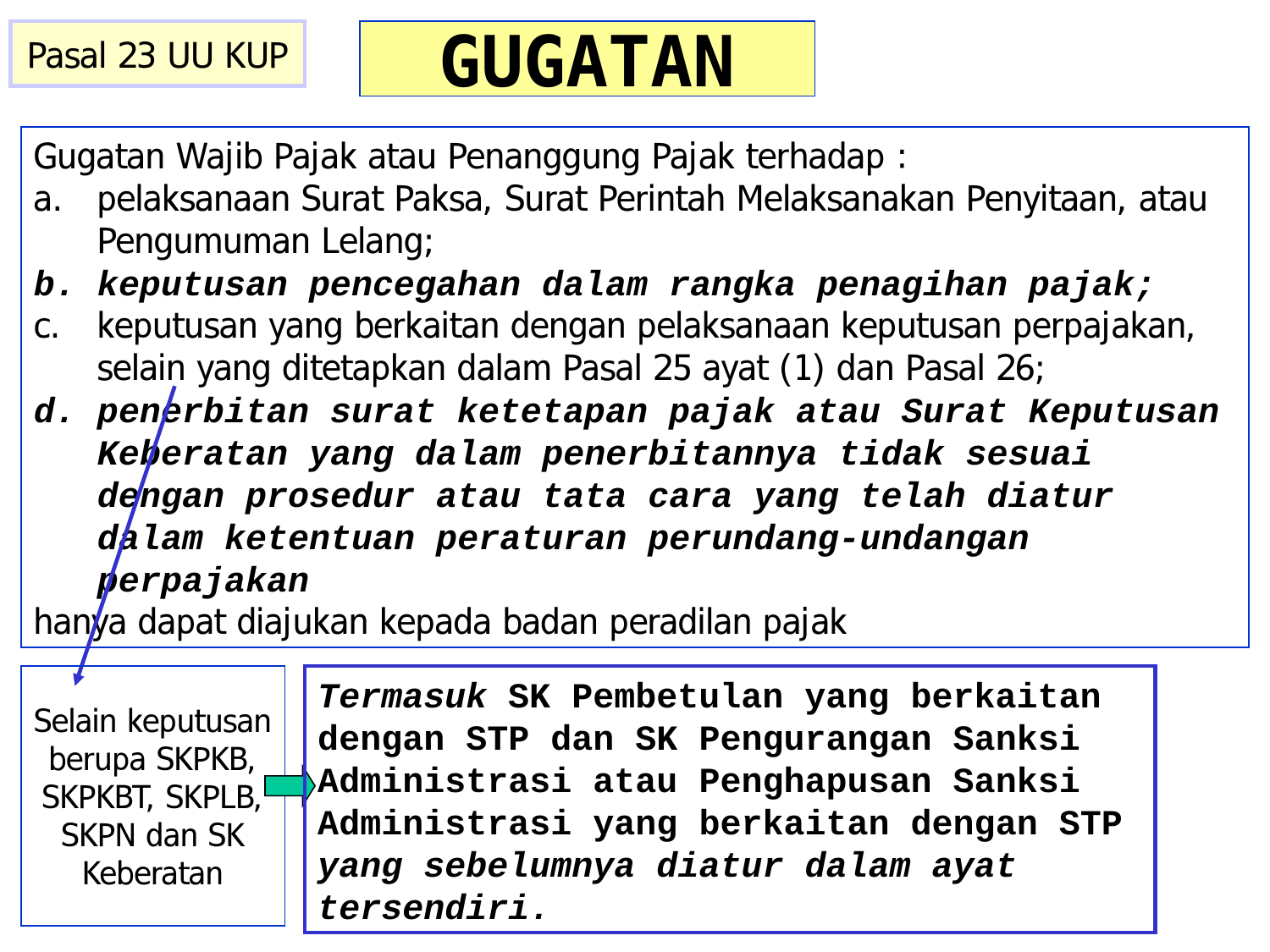

Pasal 23 UU KUP
# GUGATAN
Gugatan Wajib Pajak atau Penanggung Pajak terhadap :
pelaksanaan Surat Paksa, Surat Perintah Melaksanakan Penyitaan, atau Pengumuman Lelang;
keputusan pencegahan dalam rangka penagihan pajak;
keputusan yang berkaitan dengan pelaksanaan keputusan perpajakan, selain yang ditetapkan dalam Pasal 25 ayat (1) dan Pasal 26;
penerbitan surat ketetapan pajak atau Surat Keputusan Keberatan yang dalam penerbitannya tidak sesuai dengan prosedur atau tata cara yang telah diatur dalam ketentuan peraturan perundang-undangan perpajakan
hanya dapat diajukan kepada badan peradilan pajak

Selain keputusan berupa SKPKB, SKPKBT, SKPLB, SKPN dan SK Keberatan
Termasuk SK Pembetulan yang berkaitan dengan STP dan SK Pengurangan Sanksi Administrasi atau Penghapusan Sanksi Administrasi yang berkaitan dengan STP yang sebelumnya diatur dalam ayat tersendiri.